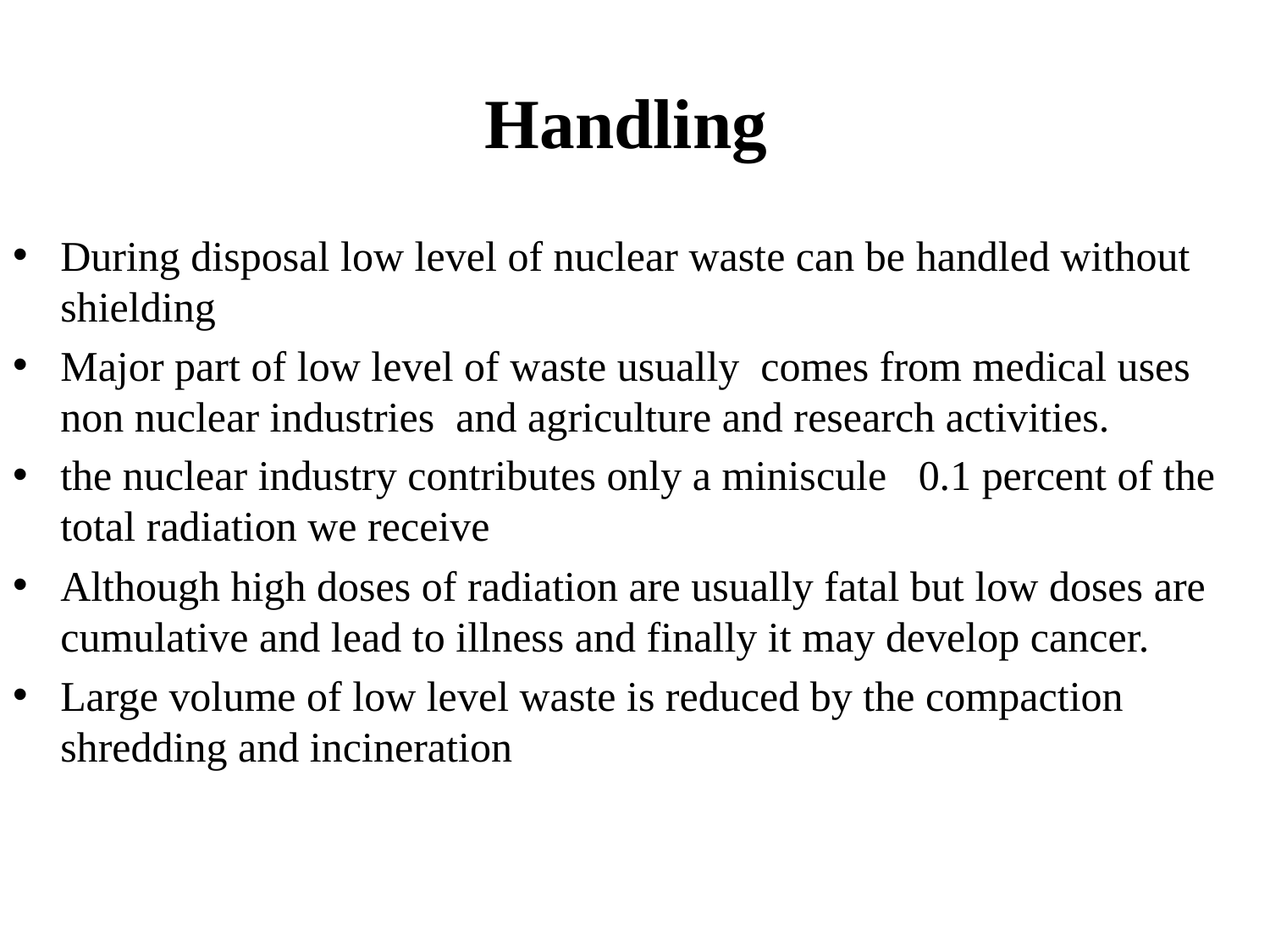

# Handling
During disposal low level of nuclear waste can be handled without shielding
Major part of low level of waste usually  comes from medical uses non nuclear industries  and agriculture and research activities.
the nuclear industry contributes only a miniscule   0.1 percent of the total radiation we receive
Although high doses of radiation are usually fatal but low doses are cumulative and lead to illness and finally it may develop cancer.
Large volume of low level waste is reduced by the compaction shredding and incineration